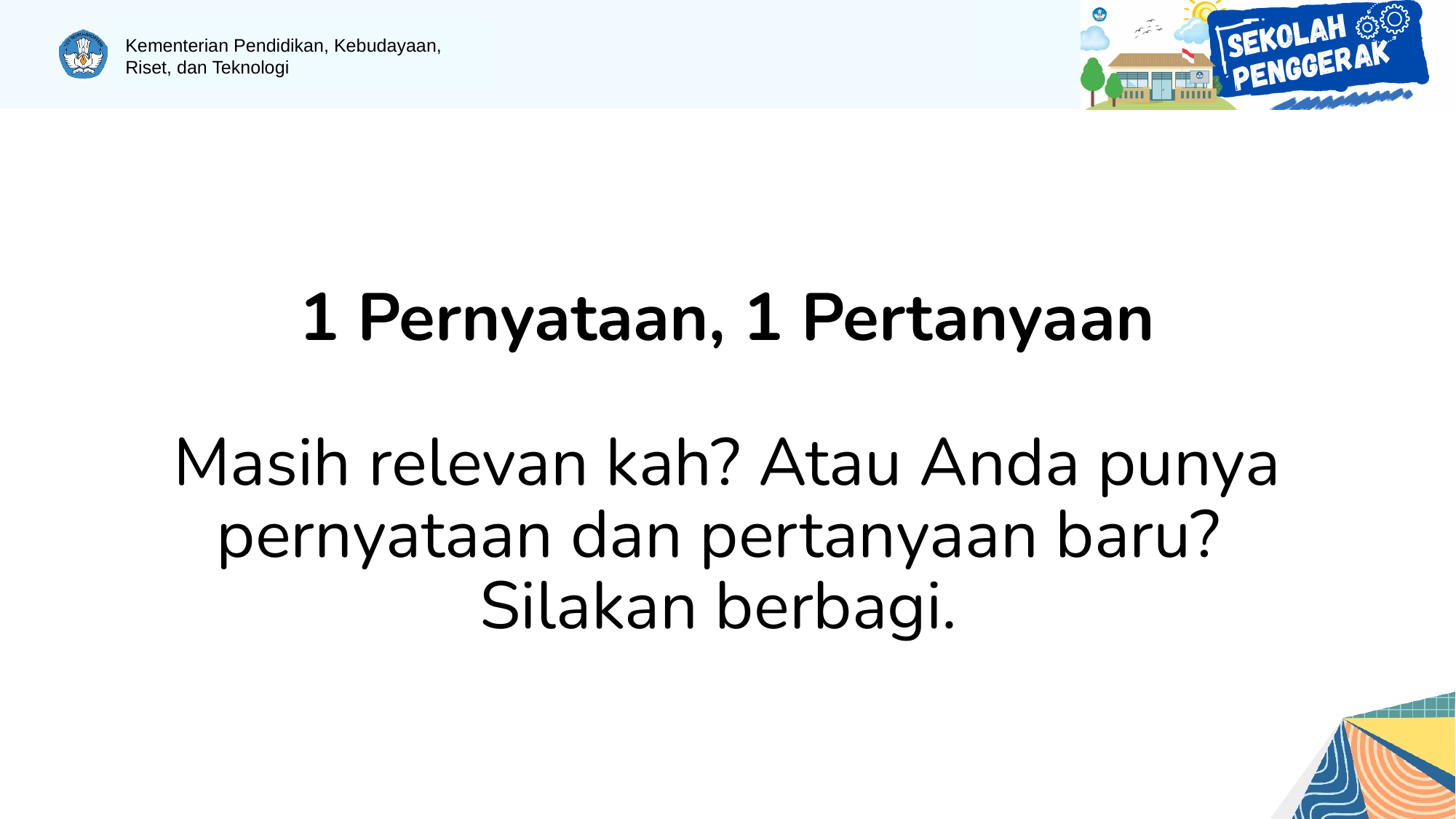

# 1 Pernyataan, 1 Pertanyaan

Masih relevan kah? Atau Anda punya pernyataan dan pertanyaan baru?
Silakan berbagi.